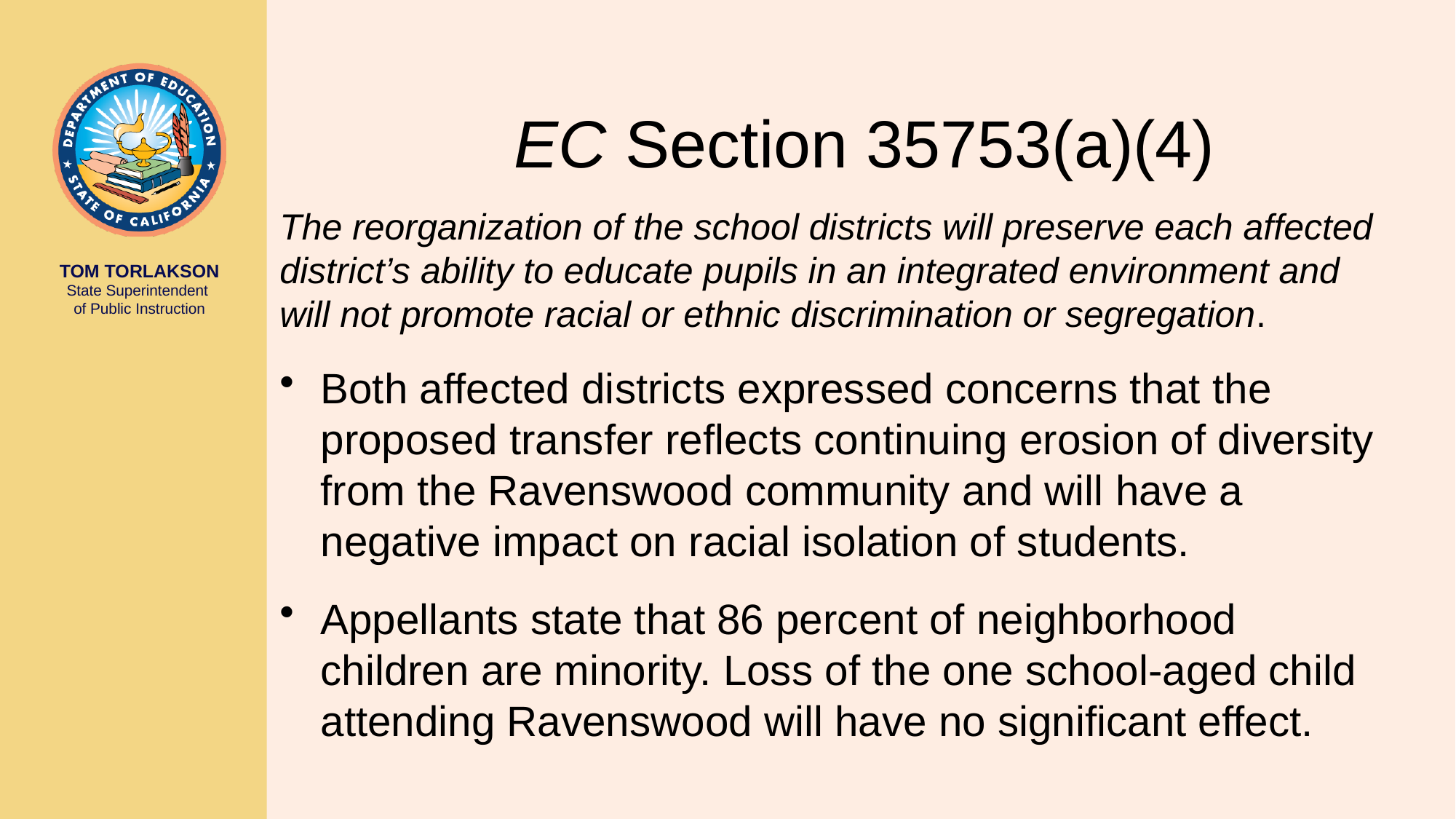

# EC Section 35753(a)(4)
The reorganization of the school districts will preserve each affected district’s ability to educate pupils in an integrated environment and will not promote racial or ethnic discrimination or segregation.
Both affected districts expressed concerns that the proposed transfer reflects continuing erosion of diversity from the Ravenswood community and will have a negative impact on racial isolation of students.
Appellants state that 86 percent of neighborhood children are minority. Loss of the one school-aged child attending Ravenswood will have no significant effect.